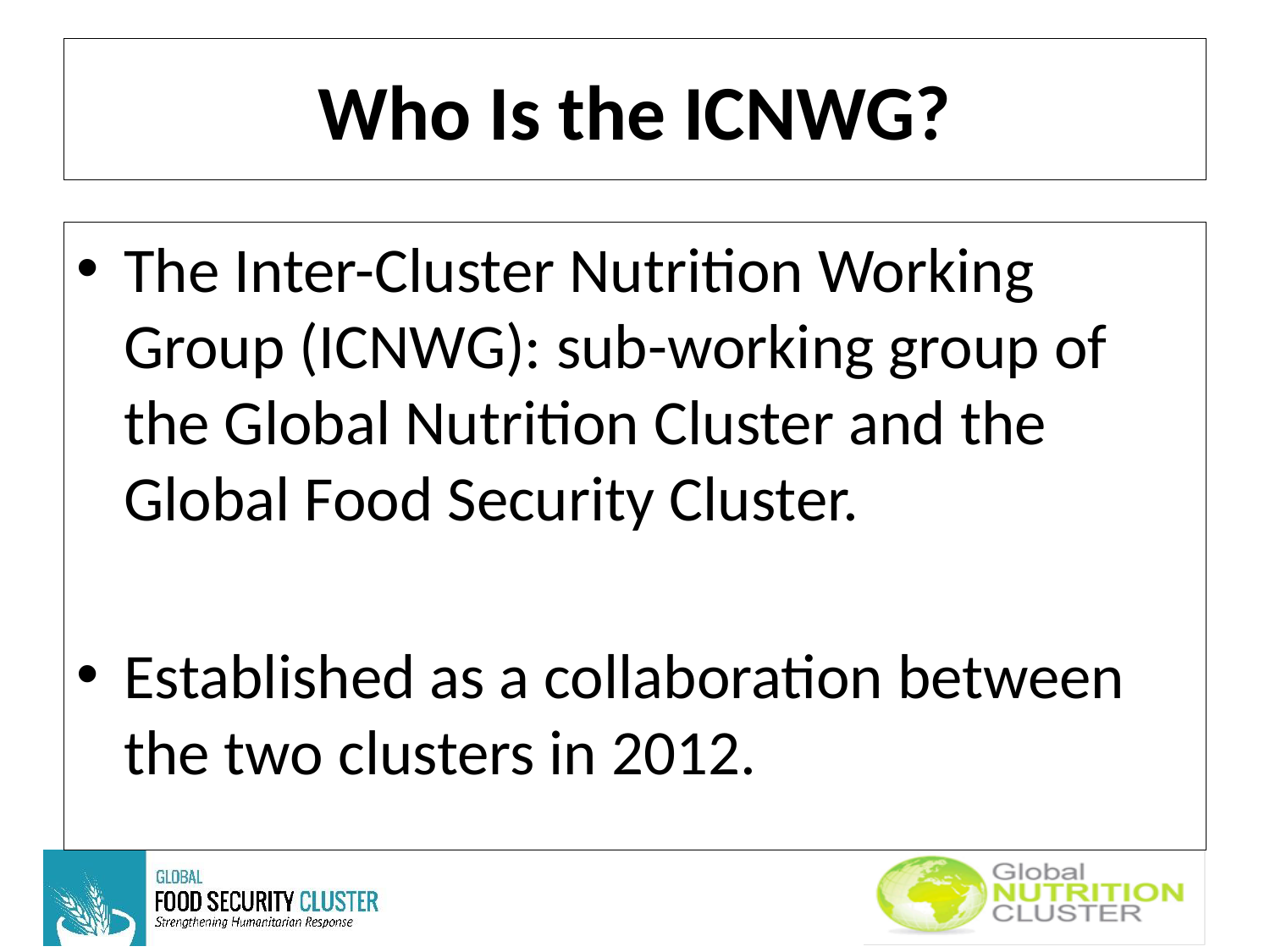

# Who Is the ICNWG?
The Inter-Cluster Nutrition Working Group (ICNWG): sub-working group of the Global Nutrition Cluster and the Global Food Security Cluster.

Established as a collaboration between the two clusters in 2012.